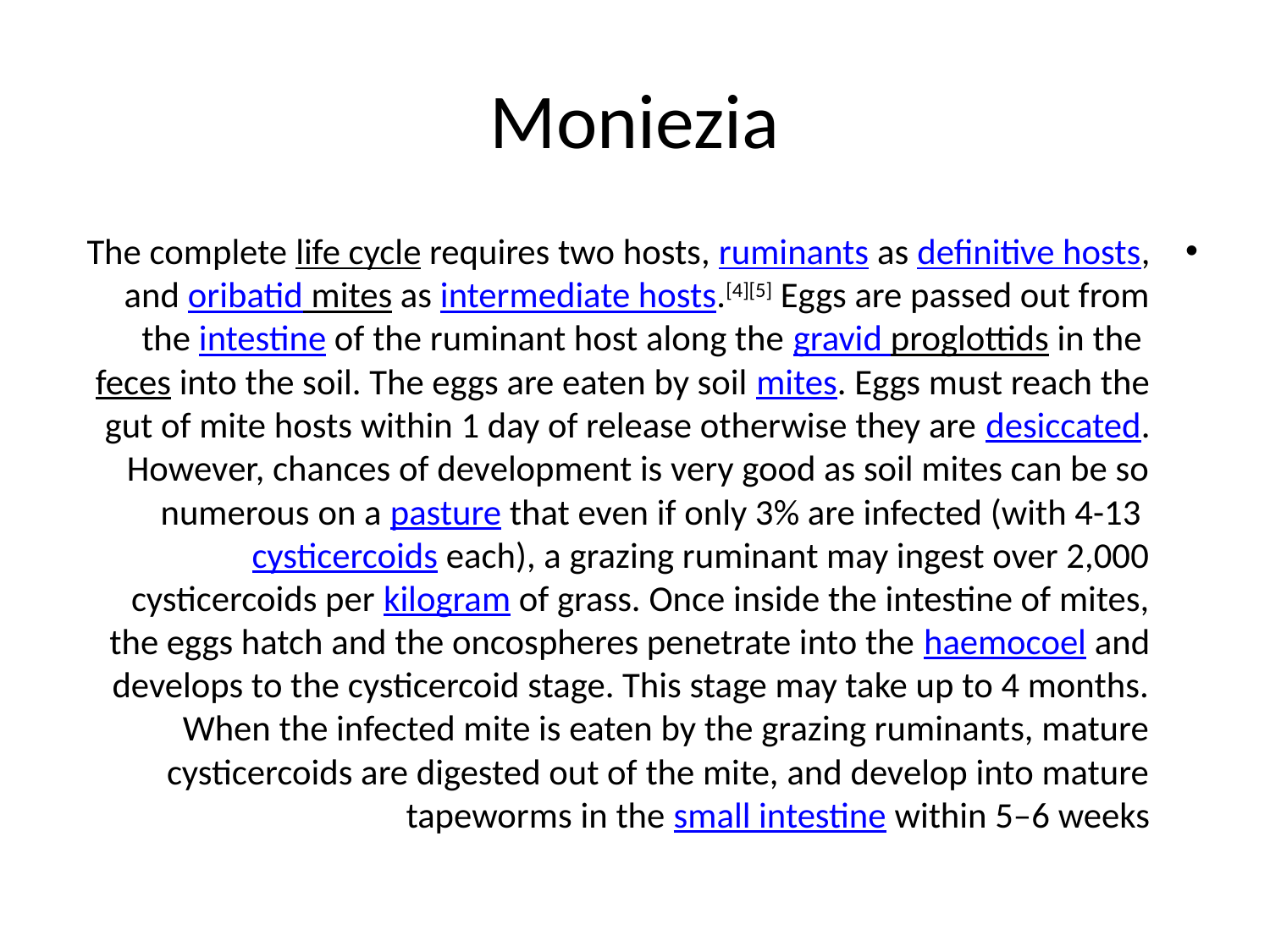

# Moniezia
The complete life cycle requires two hosts, ruminants as definitive hosts, and oribatid mites as intermediate hosts.[4][5] Eggs are passed out from the intestine of the ruminant host along the gravid proglottids in the feces into the soil. The eggs are eaten by soil mites. Eggs must reach the gut of mite hosts within 1 day of release otherwise they are desiccated. However, chances of development is very good as soil mites can be so numerous on a pasture that even if only 3% are infected (with 4-13 cysticercoids each), a grazing ruminant may ingest over 2,000 cysticercoids per kilogram of grass. Once inside the intestine of mites, the eggs hatch and the oncospheres penetrate into the haemocoel and develops to the cysticercoid stage. This stage may take up to 4 months. When the infected mite is eaten by the grazing ruminants, mature cysticercoids are digested out of the mite, and develop into mature tapeworms in the small intestine within 5–6 weeks